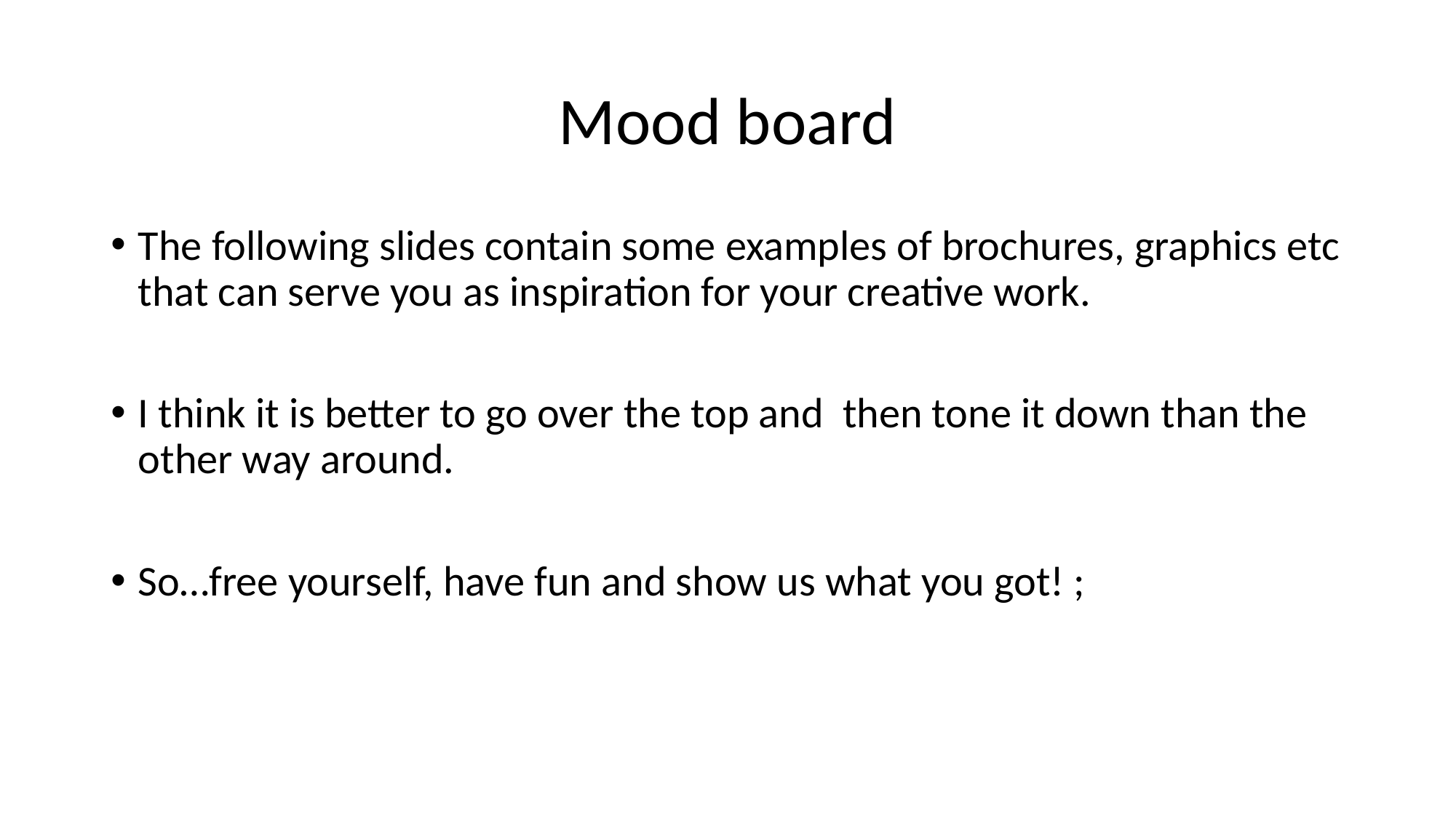

# Mood board
The following slides contain some examples of brochures, graphics etc that can serve you as inspiration for your creative work.

I think it is better to go over the top and  then tone it down than the other way around.

So…free yourself, have fun and show us what you got! ;